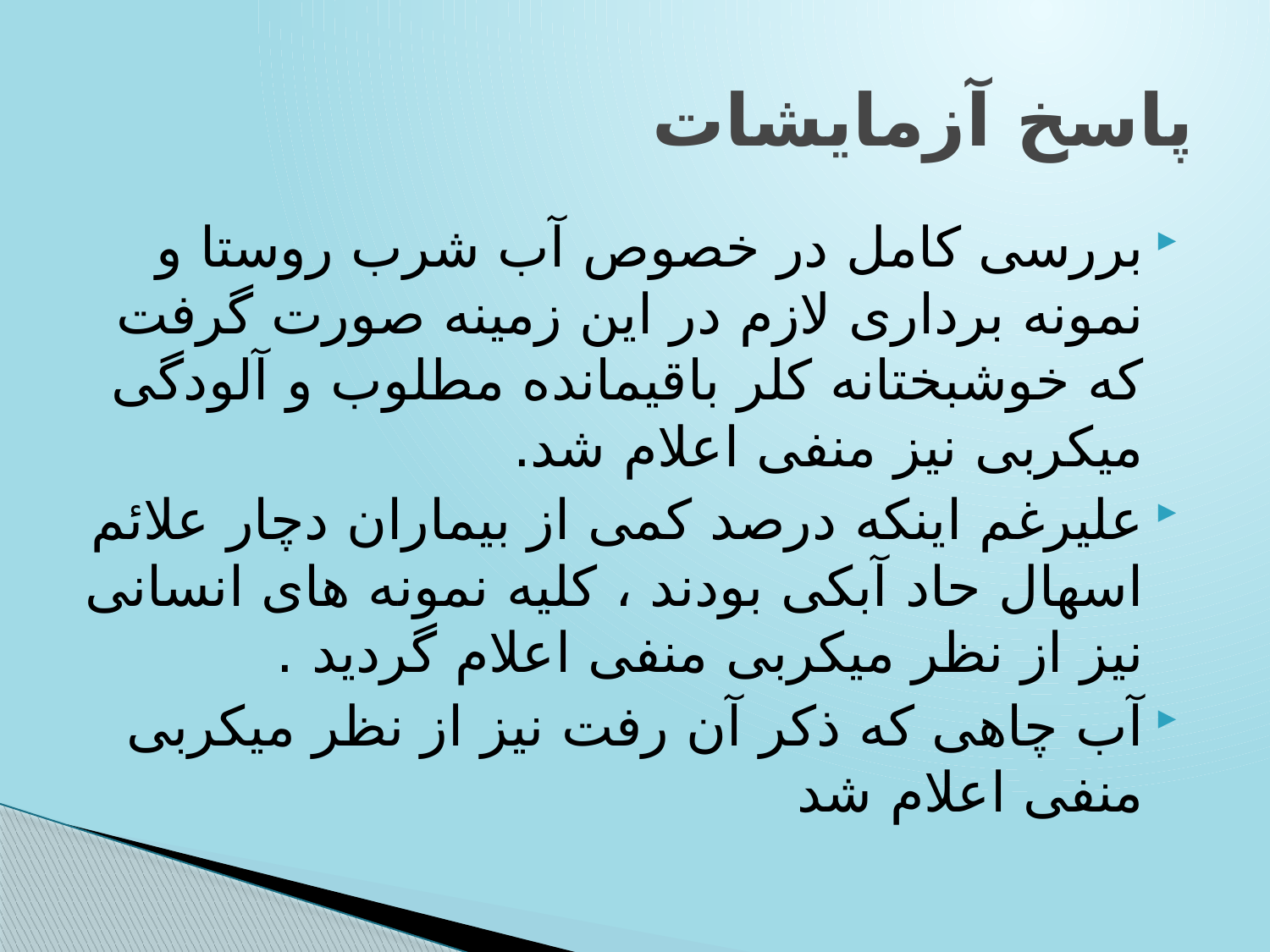

# پاسخ آزمایشات
بررسی کامل در خصوص آب شرب روستا و نمونه برداری لازم در این زمینه صورت گرفت که خوشبختانه کلر باقیمانده مطلوب و آلودگی میکربی نیز منفی اعلام شد.
علیرغم اینکه درصد کمی از بیماران دچار علائم اسهال حاد آبکی بودند ، کلیه نمونه های انسانی نیز از نظر میکربی منفی اعلام گردید .
آب چاهی که ذکر آن رفت نیز از نظر میکربی منفی اعلام شد